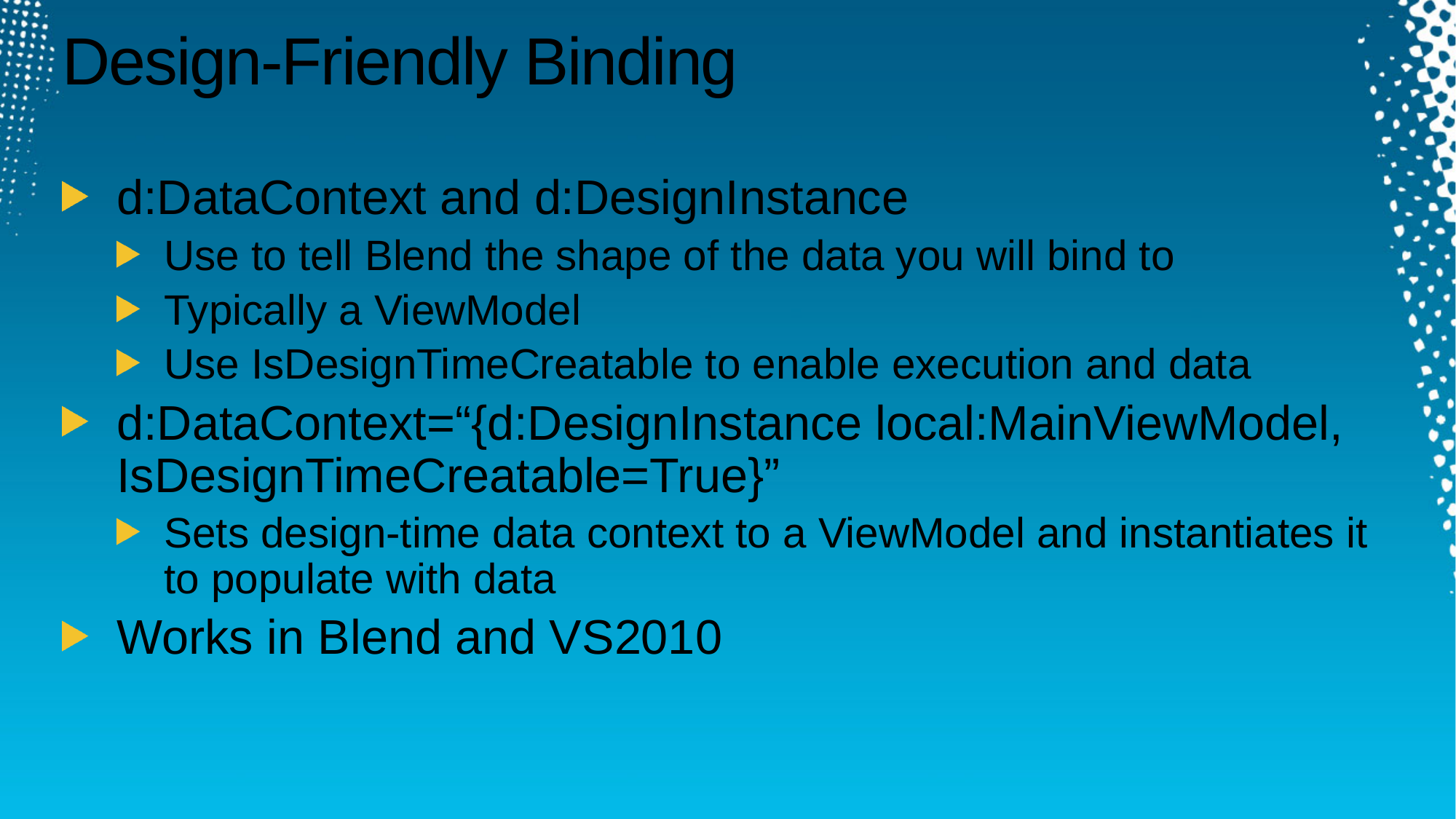

# Design-Friendly Binding
d:DataContext and d:DesignInstance
Use to tell Blend the shape of the data you will bind to
Typically a ViewModel
Use IsDesignTimeCreatable to enable execution and data
d:DataContext=“{d:DesignInstance local:MainViewModel, IsDesignTimeCreatable=True}”
Sets design-time data context to a ViewModel and instantiates it to populate with data
Works in Blend and VS2010